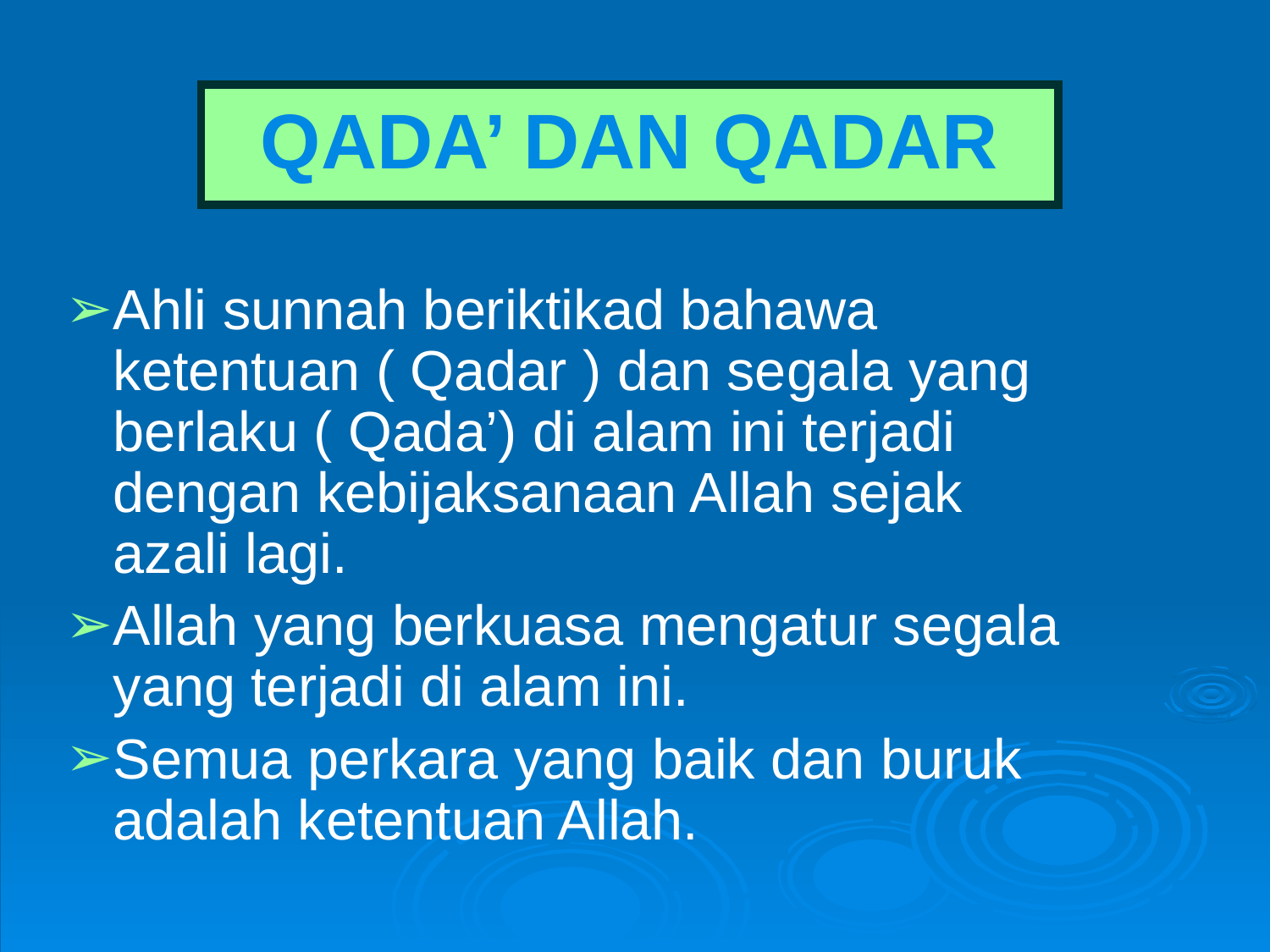

# QADA’ DAN QADAR
Ahli sunnah beriktikad bahawa ketentuan ( Qadar ) dan segala yang berlaku ( Qada’) di alam ini terjadi dengan kebijaksanaan Allah sejak azali lagi.
Allah yang berkuasa mengatur segala yang terjadi di alam ini.
Semua perkara yang baik dan buruk adalah ketentuan Allah.